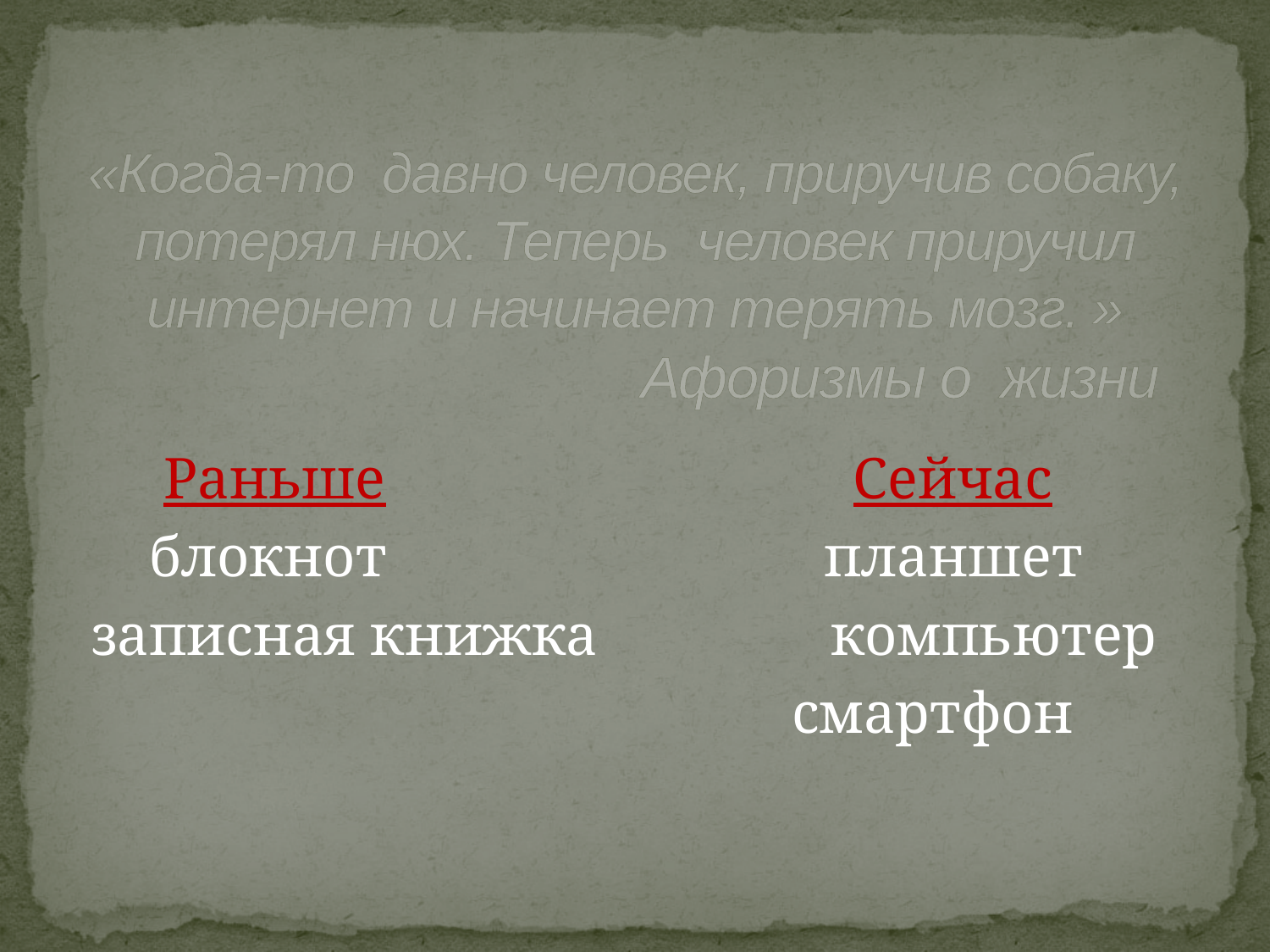

# «Когда-то  давно человек, приручив собаку, потерял нюх. Теперь  человек приручил интернет и начинает терять мозг. » Афоризмы о  жизни
      Раньше                                Сейчас
     блокнот                              планшет
 записная книжка                компьютер
                                                 смартфон